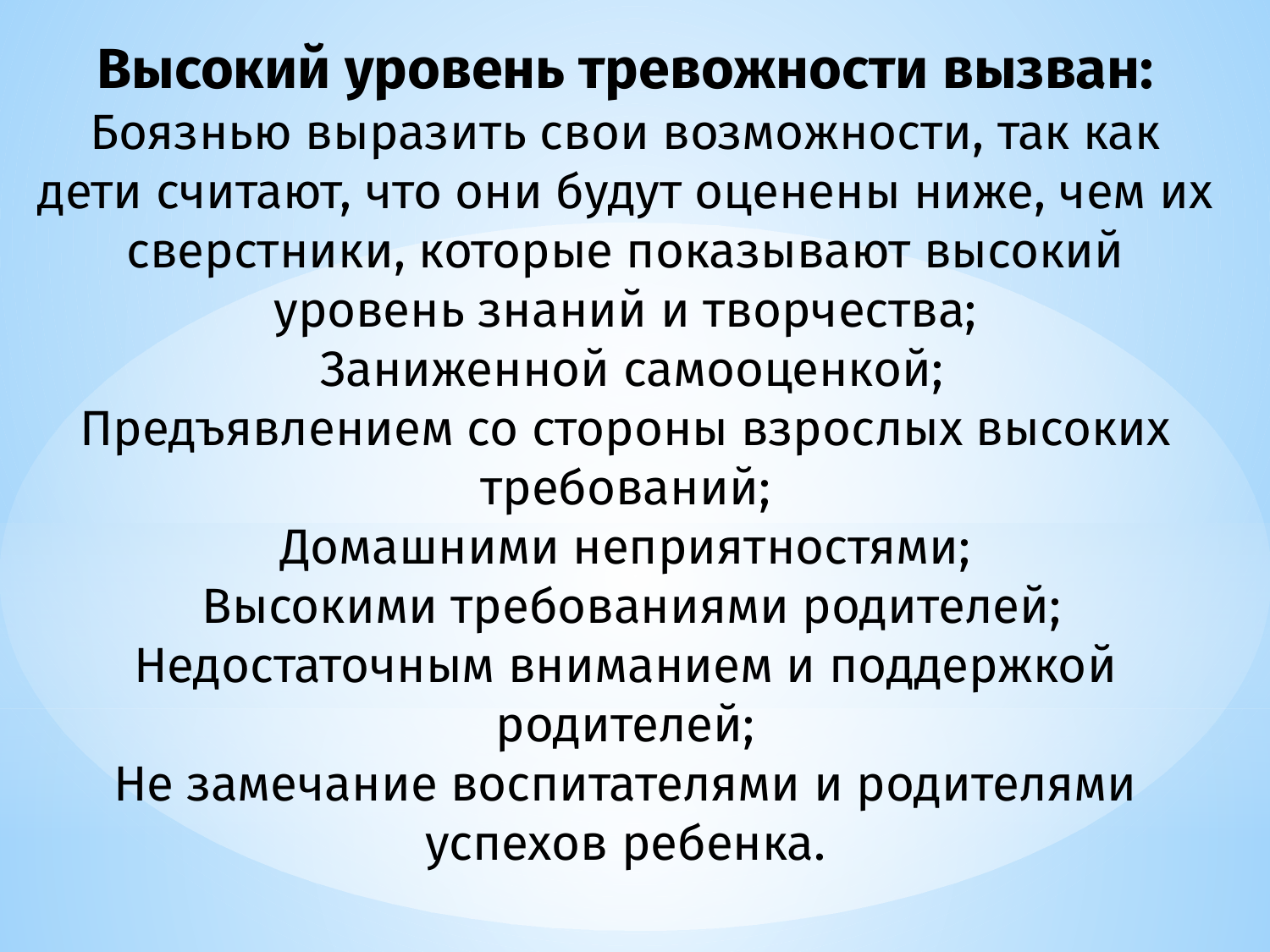

Высокий уровень тревожности вызван:
Боязнью выразить свои возможности, так как дети считают, что они будут оценены ниже, чем их сверстники, которые показывают высокий уровень знаний и творчества;
 Заниженной самооценкой;
Предъявлением со стороны взрослых высоких требований;
Домашними неприятностями;
 Высокими требованиями родителей;
Недостаточным вниманием и поддержкой родителей;
Не замечание воспитателями и родителями успехов ребенка.